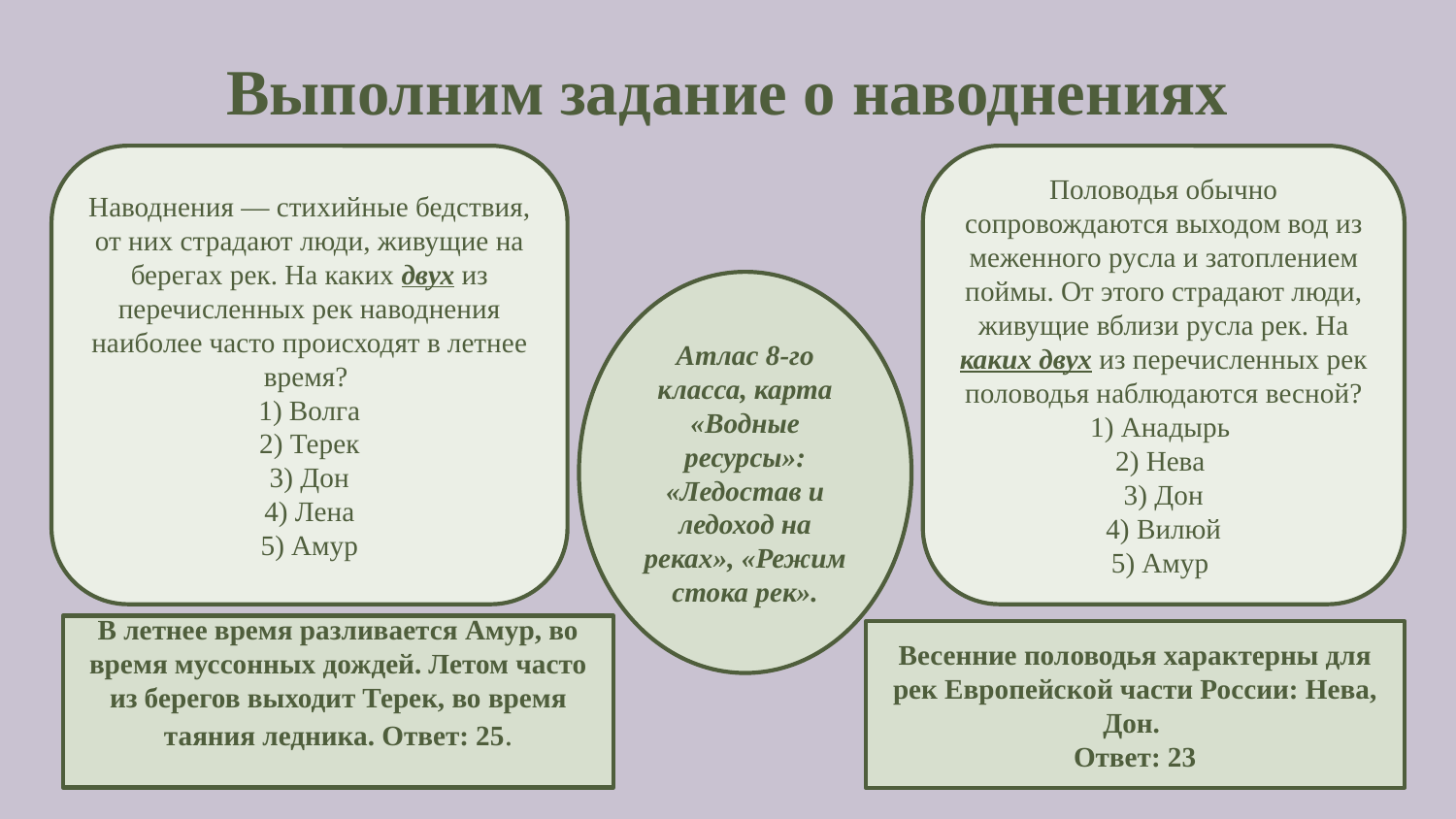

# Выполним задание о наводнениях
Наводнения — стихийные бедствия, от них страдают люди, живущие на берегах рек. На каких двух из перечисленных рек наводнения наиболее часто происходят в летнее время?
1) Волга
2) Терек
3) Дон
4) Лена
5) Амур
Половодья обычно сопровождаются выходом вод из меженного русла и затоплением поймы. От этого страдают люди, живущие вблизи русла рек. На каких двух из перечисленных рек половодья наблюдаются весной?
1) Анадырь
2) Нева
3) Дон
4) Вилюй
5) Амур
Атлас 8-го класса, карта «Водные ресурсы»: «Ледостав и ледоход на реках», «Режим стока рек».
В летнее время разливается Амур, во время муссонных дождей. Летом часто из берегов выходит Терек, во время таяния ледника. Ответ: 25.

Весенние половодья характерны для рек Европейской части России: Нева, Дон.
Ответ: 23